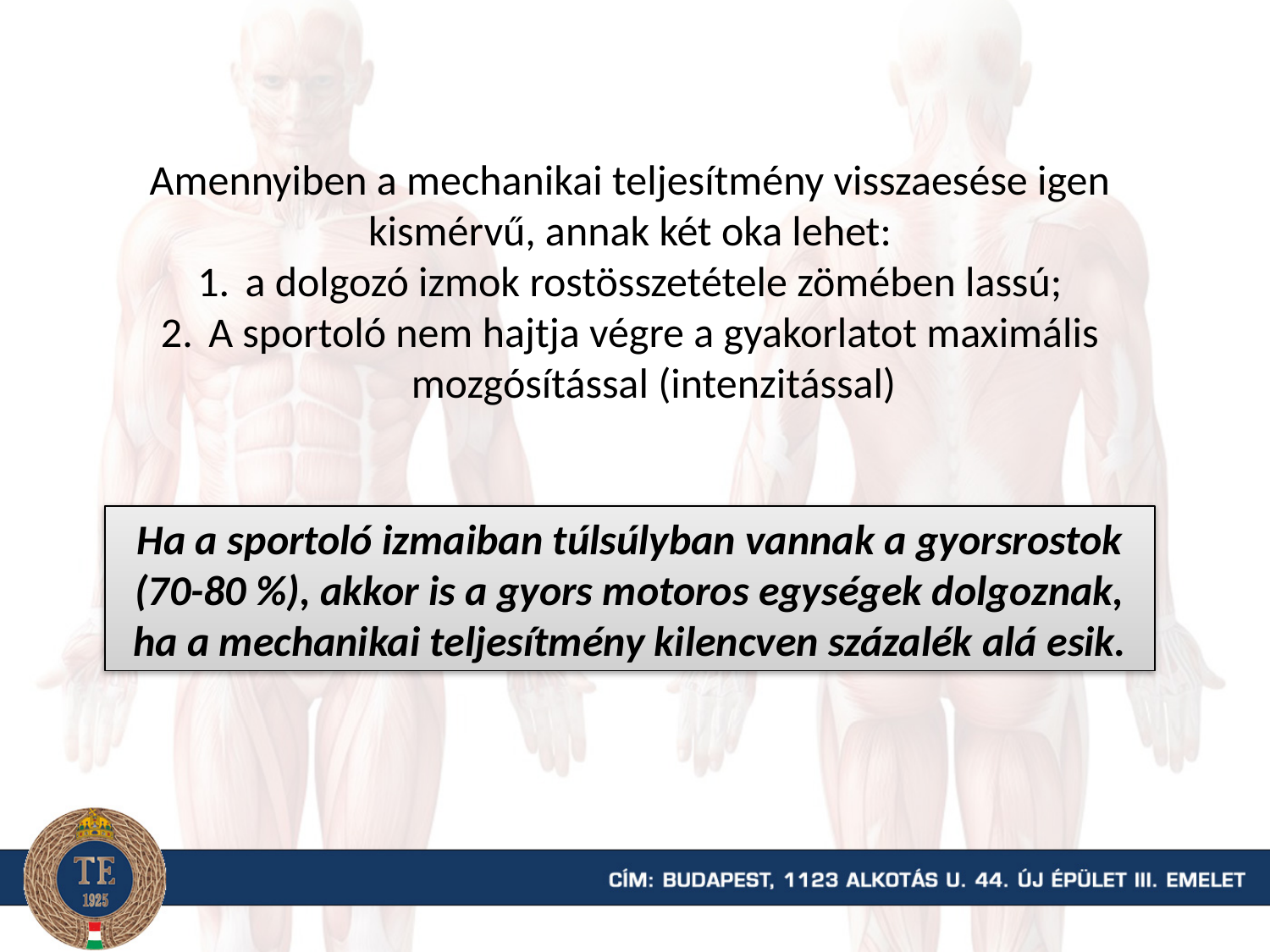

Amennyiben a mechanikai teljesítmény visszaesése igen kismérvű, annak két oka lehet:
a dolgozó izmok rostösszetétele zömében lassú;
A sportoló nem hajtja végre a gyakorlatot maximális mozgósítással (intenzitással)
Ha a sportoló izmaiban túlsúlyban vannak a gyorsrostok (70-80 %), akkor is a gyors motoros egységek dolgoznak, ha a mechanikai teljesítmény kilencven százalék alá esik.